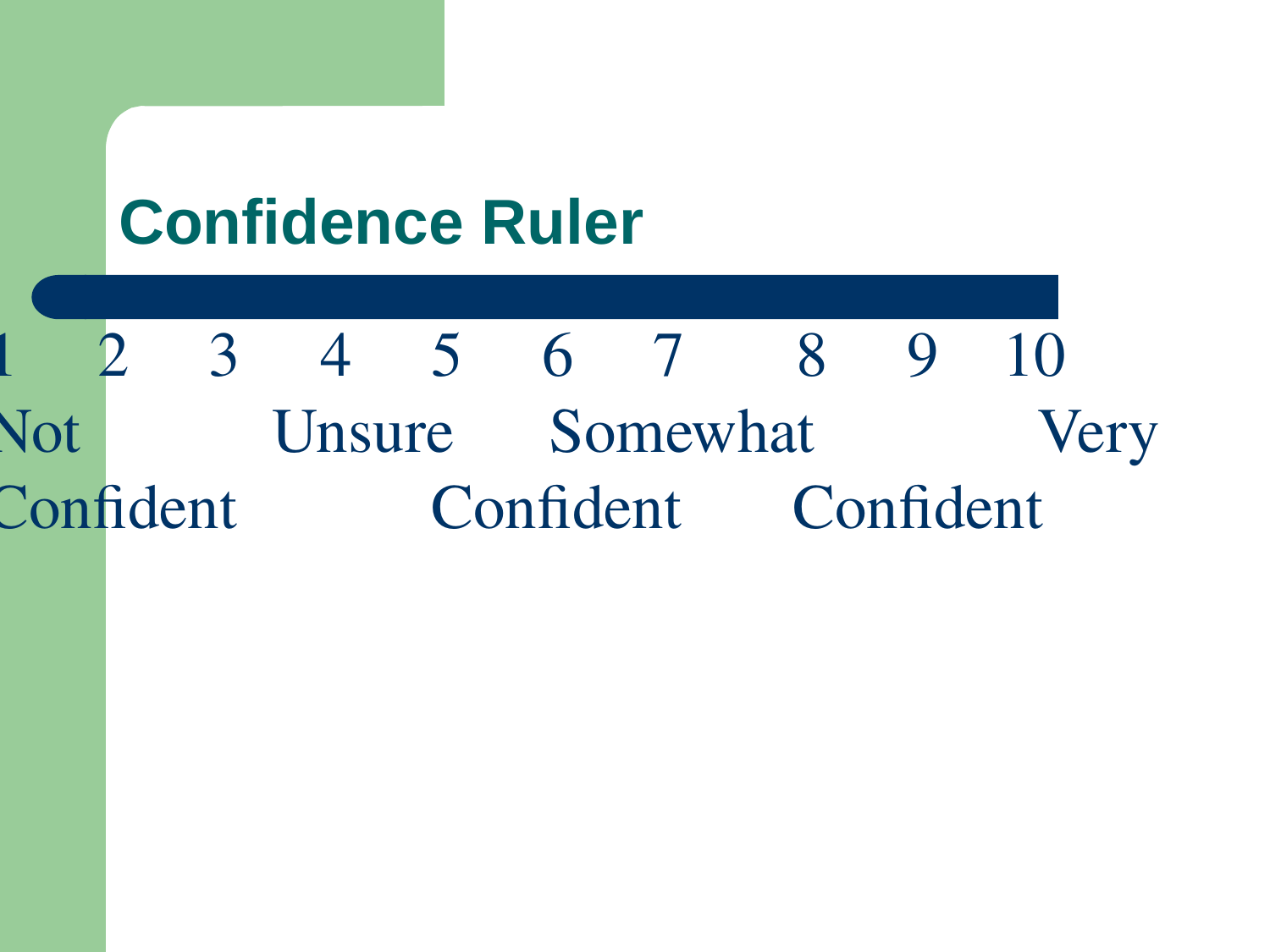

# Confidence Ruler
   2     3     4     5     6     7       8     9    10
Not	      Unsure      Somewhat              Very
Confident		Confident       Confident